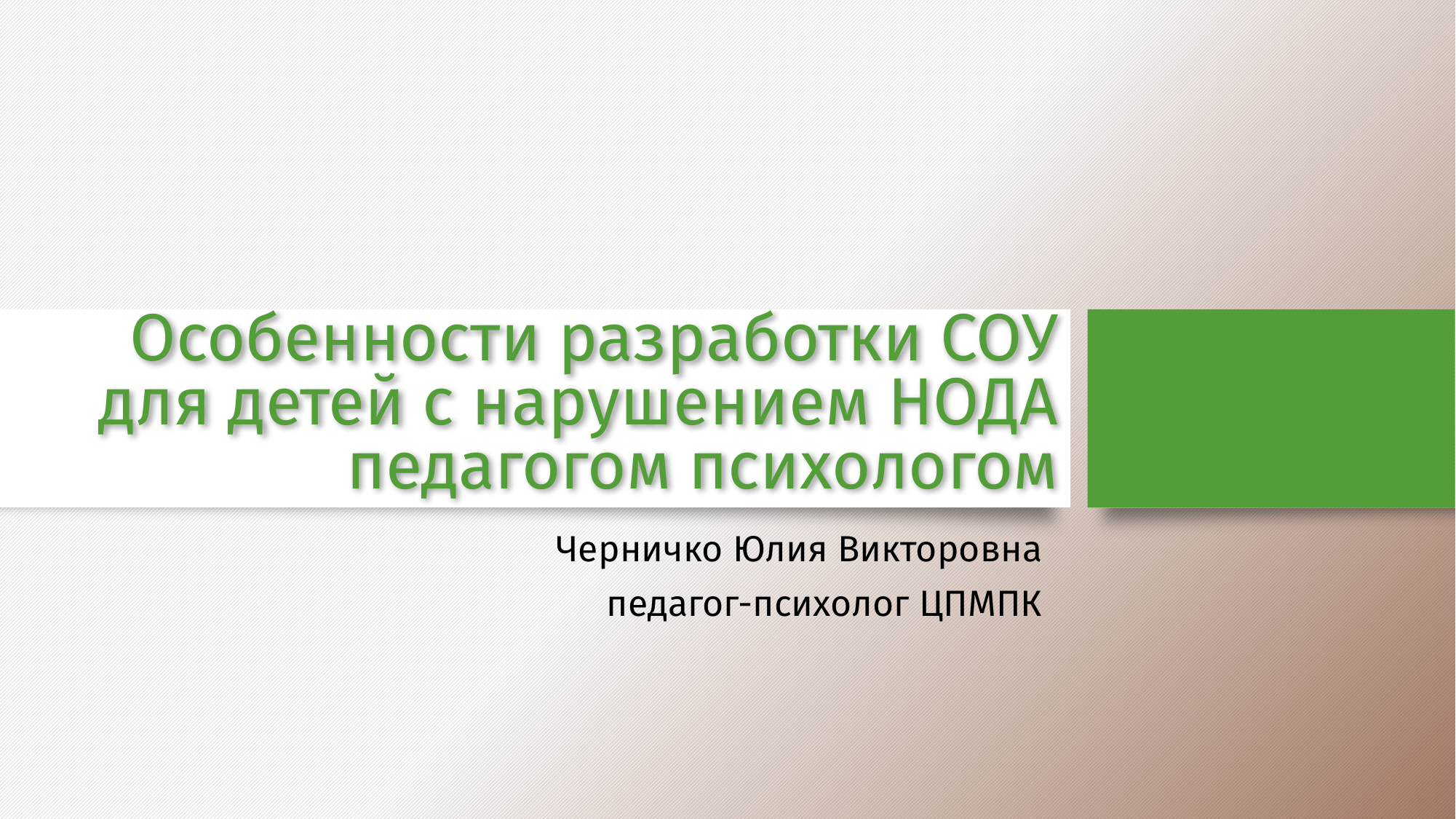

# Особенности разработки СОУ для детей с нарушением НОДА педагогом психологом
Черничко Юлия Викторовна
педагог-психолог ЦПМПК